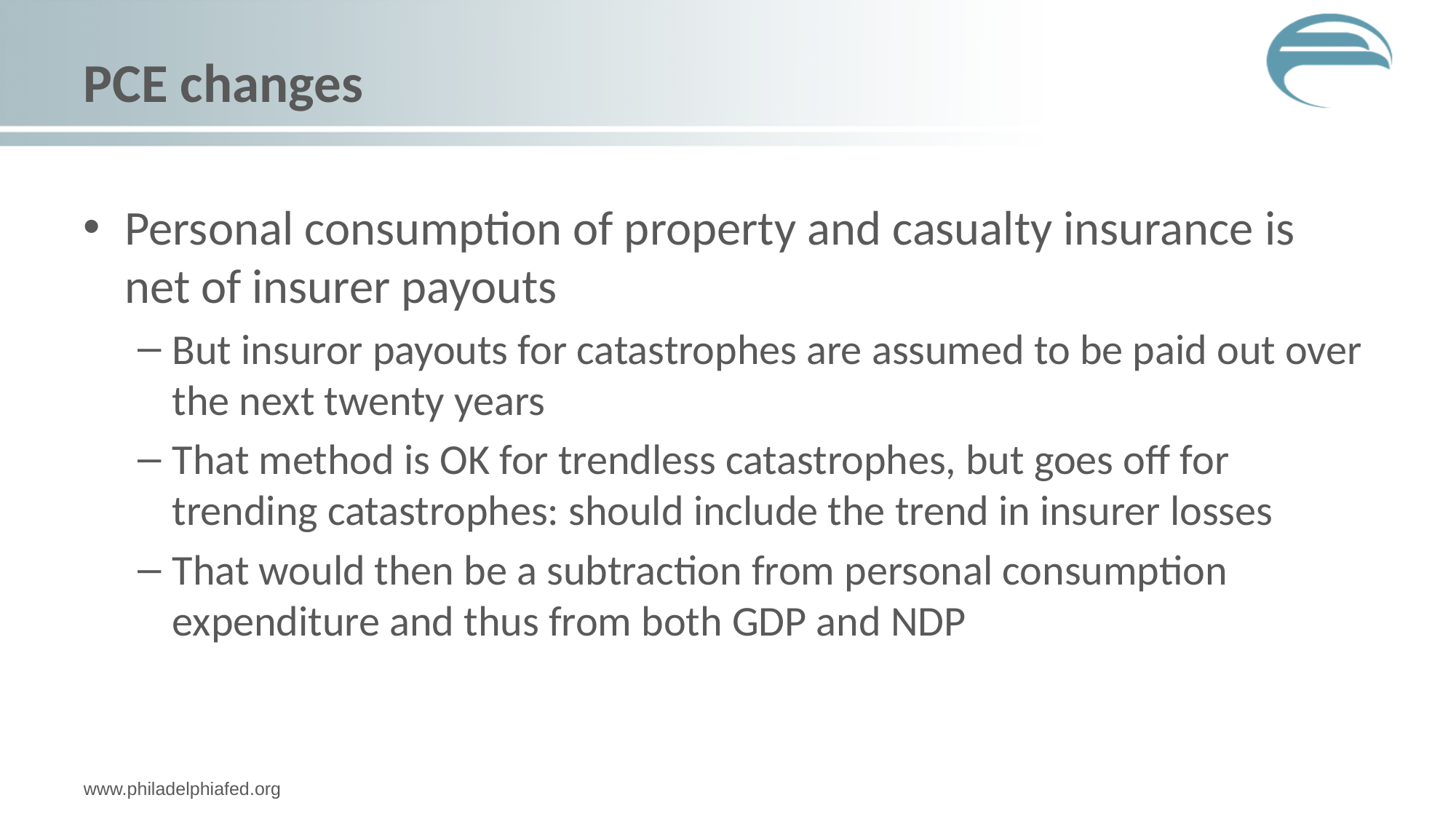

# PCE changes
Personal consumption of property and casualty insurance is net of insurer payouts
But insuror payouts for catastrophes are assumed to be paid out over the next twenty years
That method is OK for trendless catastrophes, but goes off for trending catastrophes: should include the trend in insurer losses
That would then be a subtraction from personal consumption expenditure and thus from both GDP and NDP
www.philadelphiafed.org